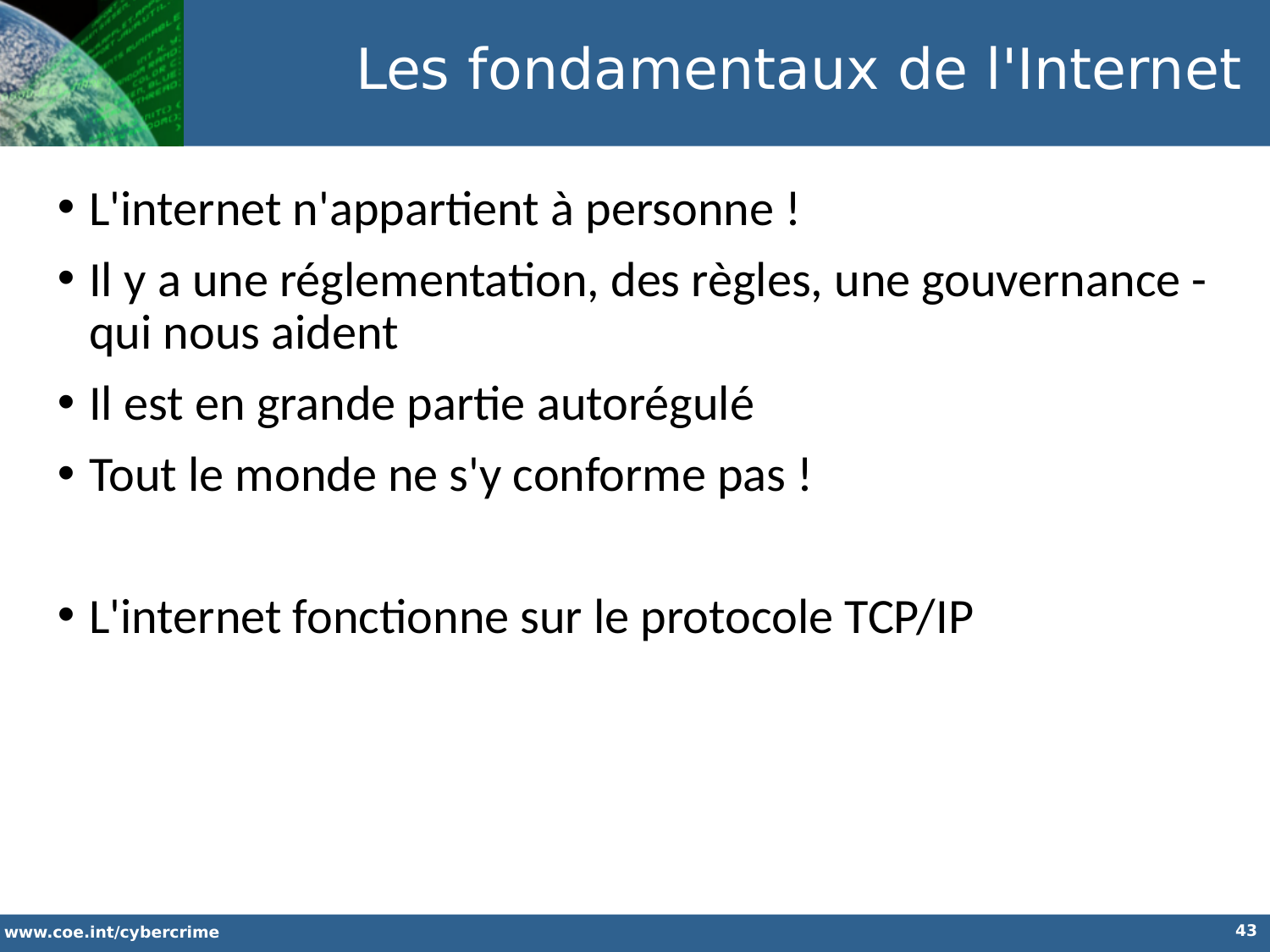

Les fondamentaux de l'Internet
L'internet n'appartient à personne !
Il y a une réglementation, des règles, une gouvernance - qui nous aident
Il est en grande partie autorégulé
Tout le monde ne s'y conforme pas !

L'internet fonctionne sur le protocole TCP/IP